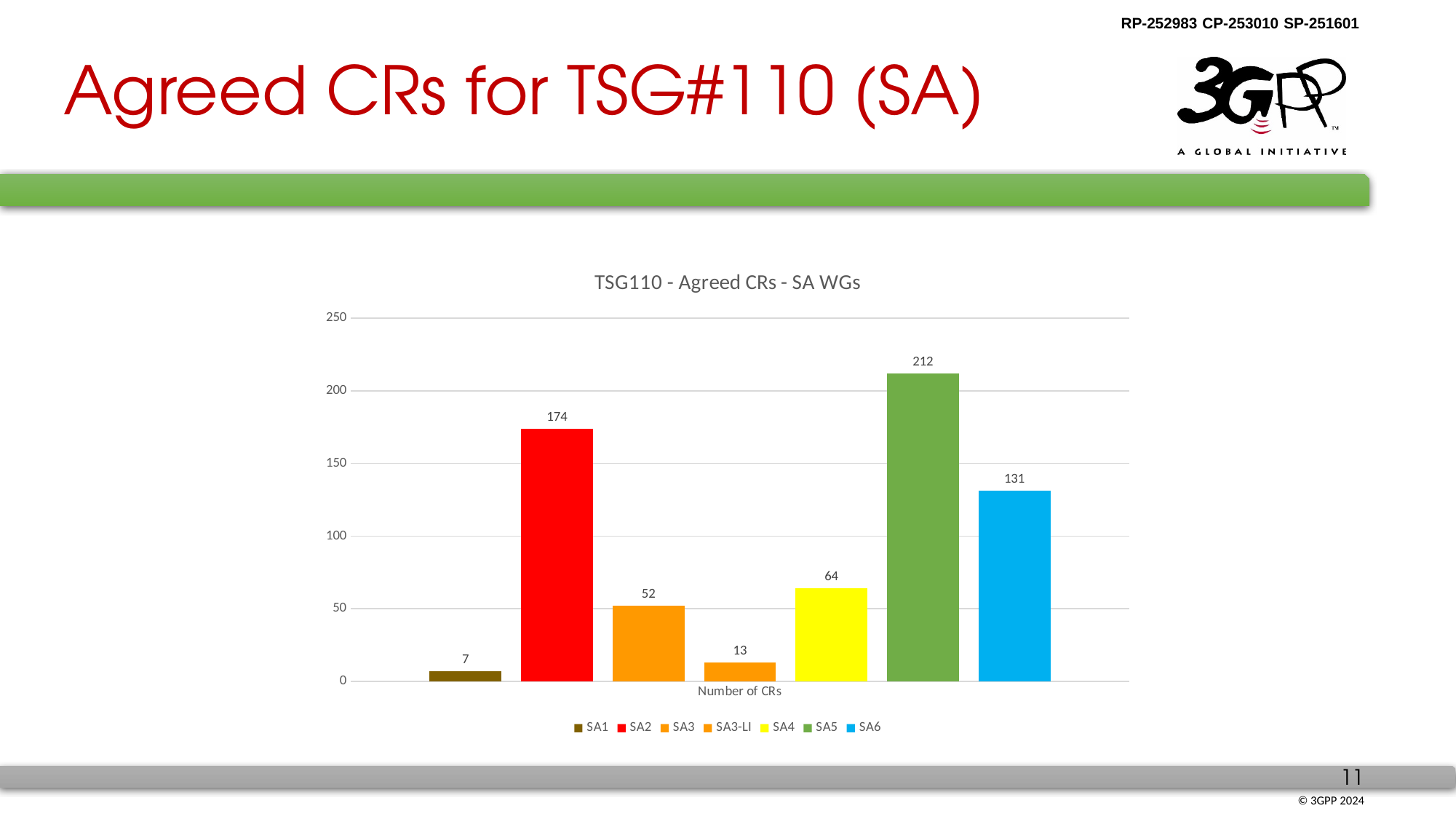

# Agreed CRs for TSG#110 (SA)

### Chart: TSG110 - Agreed CRs - SA WGs

| Category | SA1 | SA2 | SA3 | SA3-LI | SA4 | SA5 | SA6 |
|---|---|---|---|---|---|---|---|
| Number of CRs | 7.0 | 174.0 | 52.0 | 13.0 | 64.0 | 212.0 | 131.0 |